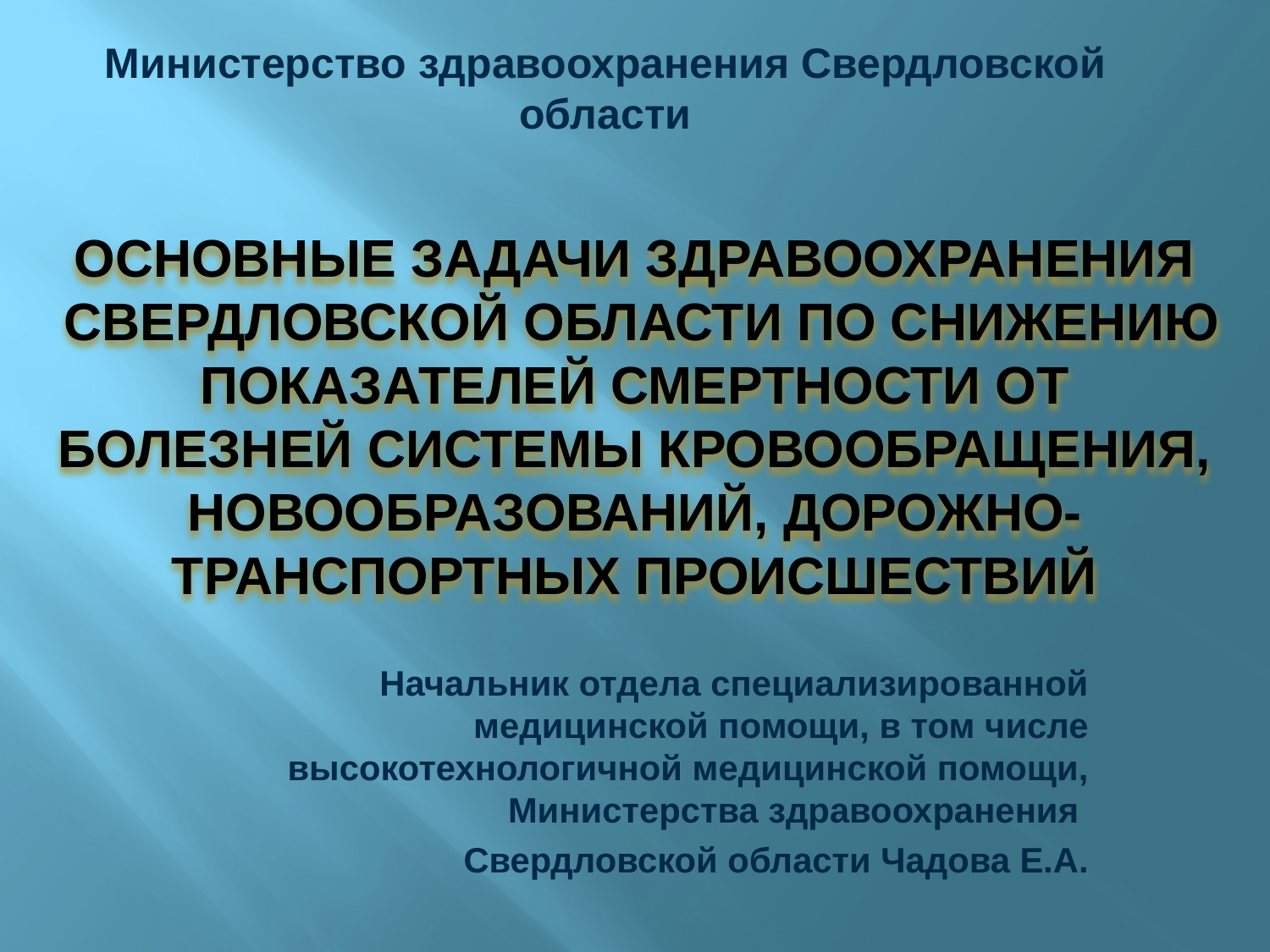

Министерство здравоохранения Свердловской области
# Основные задачи здравоохранения Свердловской области по снижению показателей смертности от болезней системы кровообращения, новообразований, дорожно-транспортных происшествий
Начальник отдела специализированной медицинской помощи, в том числе высокотехнологичной медицинской помощи, Министерства здравоохранения
Свердловской области Чадова Е.А.